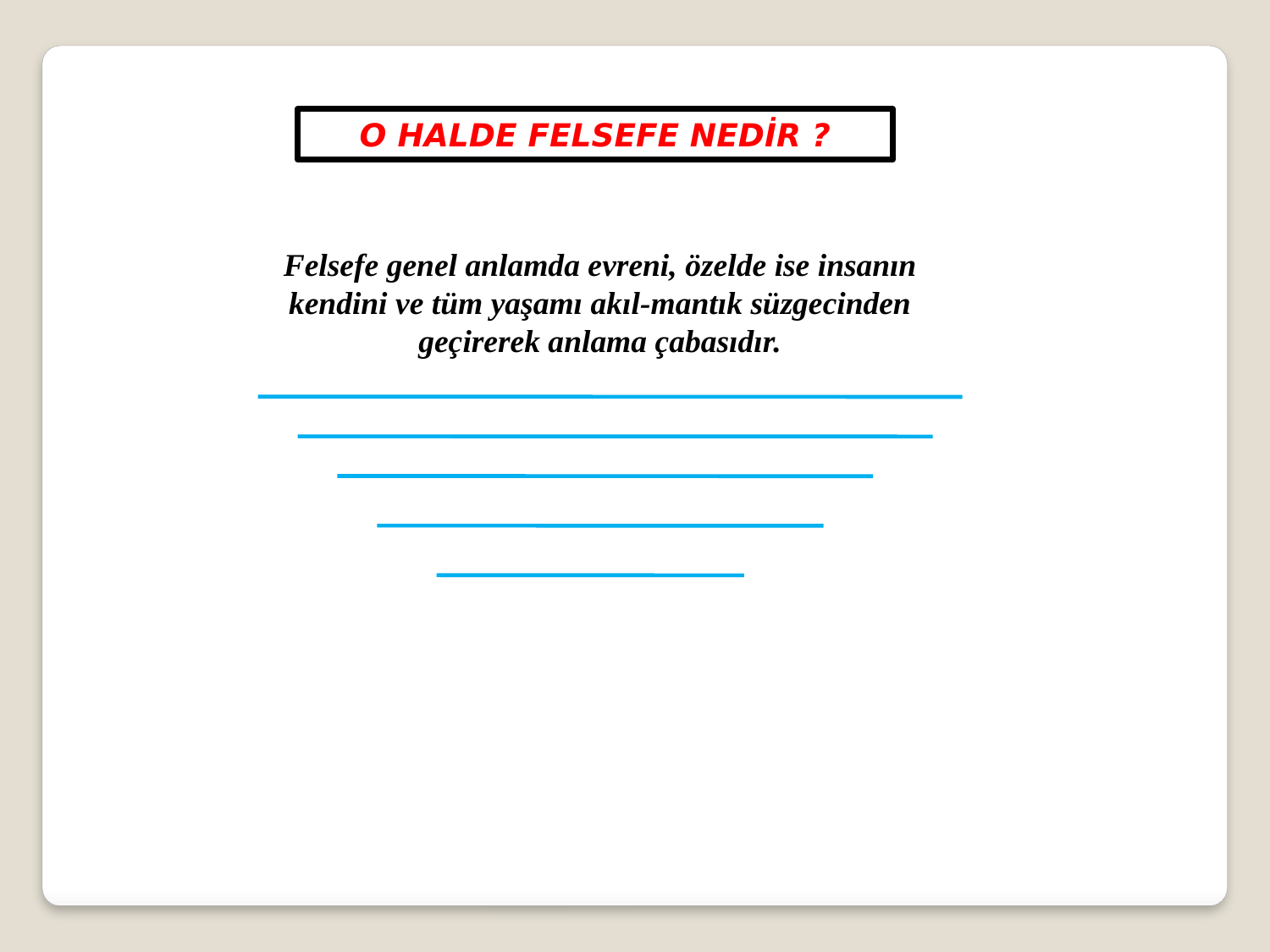

O HALDE FELSEFE NEDİR ?
Felsefe genel anlamda evreni, özelde ise insanın kendini ve tüm yaşamı akıl-mantık süzgecinden geçirerek anlama çabasıdır.